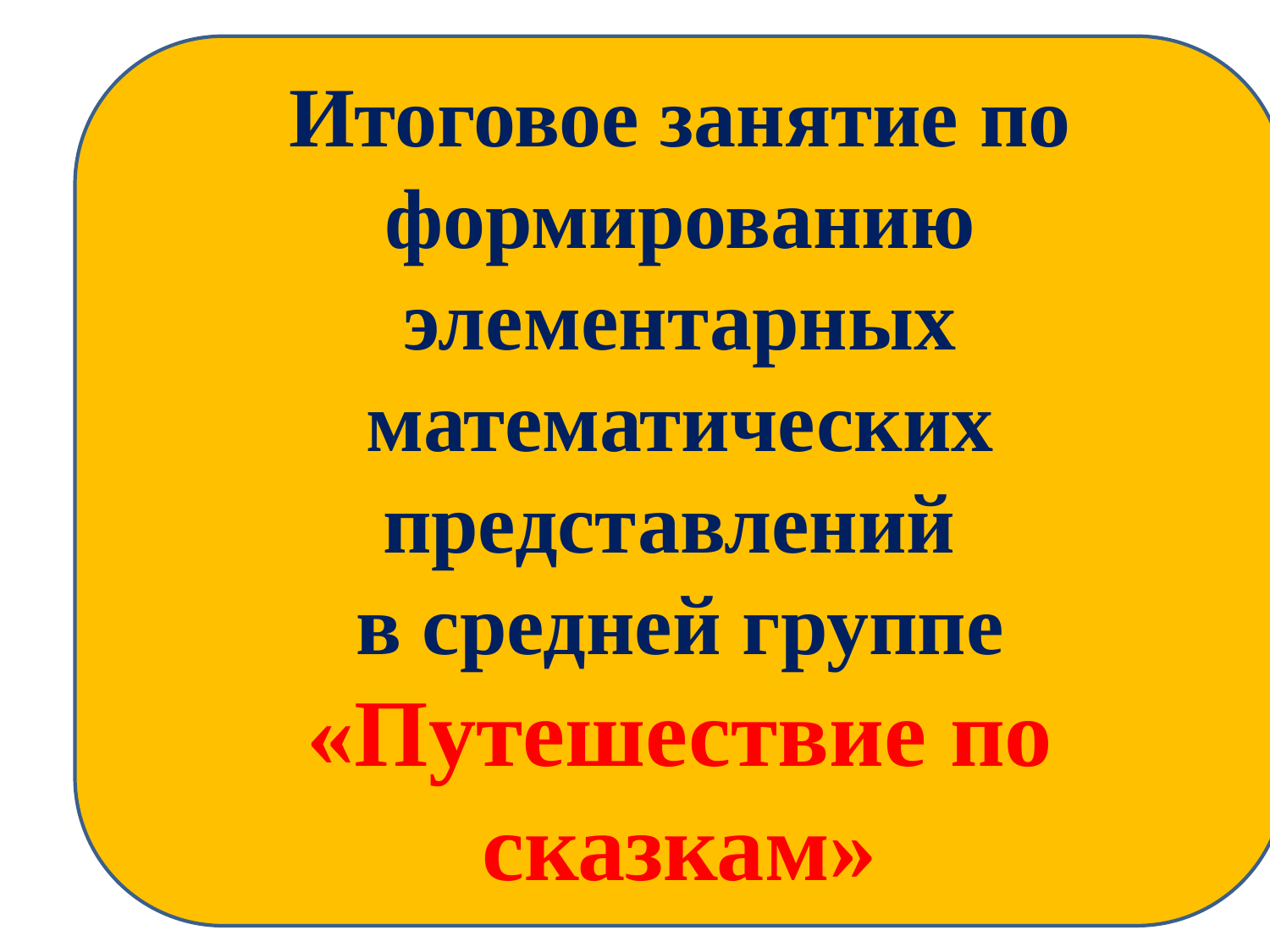

Итоговое занятие по формированию элементарных математических представлений
в средней группе «Путешествие по сказкам»